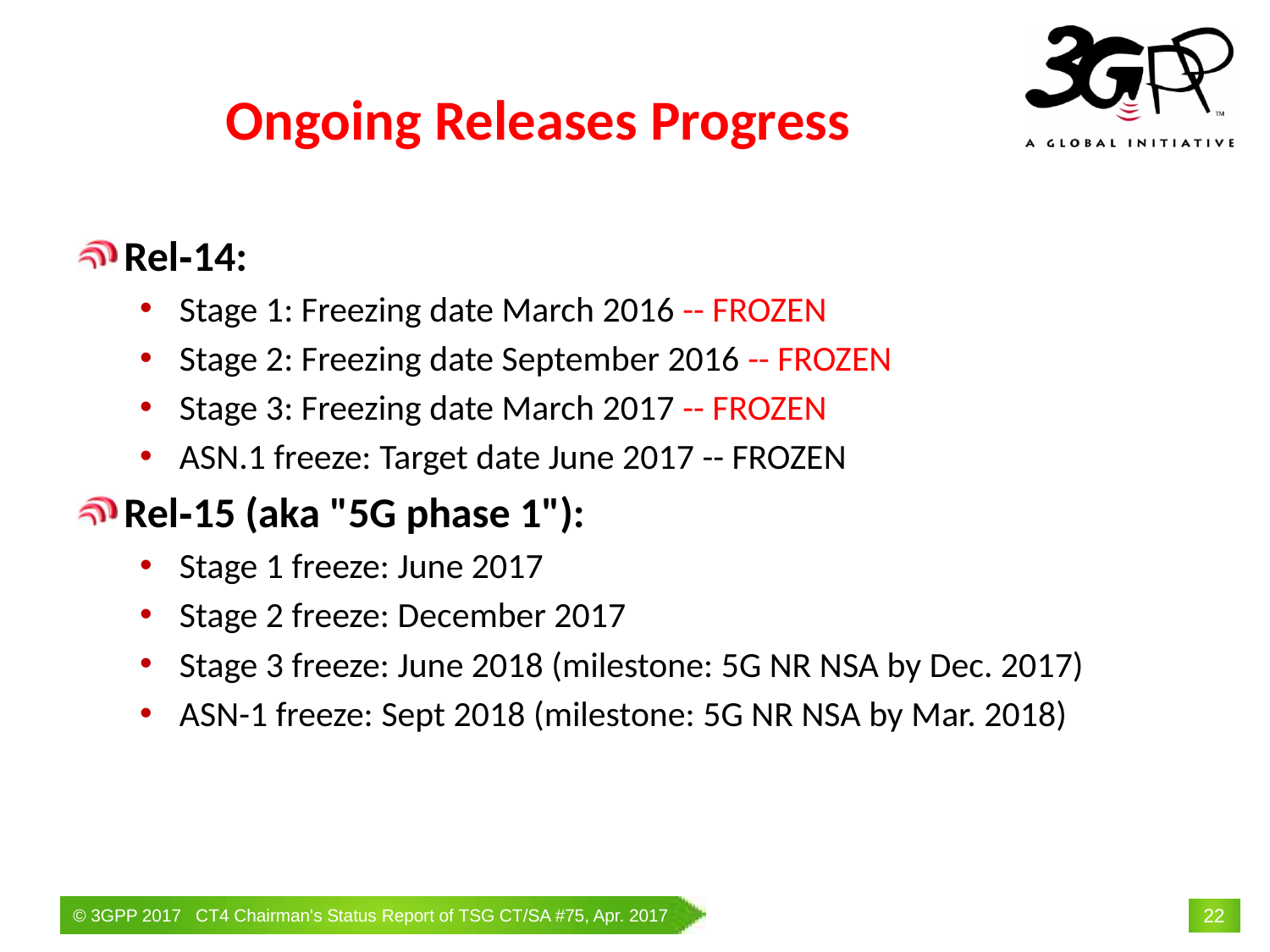

# Ongoing Releases Progress
Rel‑14:
Stage 1: Freezing date March 2016 -- FROZEN
Stage 2: Freezing date September 2016 -- FROZEN
Stage 3: Freezing date March 2017 -- FROZEN
ASN.1 freeze: Target date June 2017 -- FROZEN
Rel‑15 (aka "5G phase 1"):
Stage 1 freeze: June 2017
Stage 2 freeze: December 2017
Stage 3 freeze: June 2018 (milestone: 5G NR NSA by Dec. 2017)
ASN-1 freeze: Sept 2018 (milestone: 5G NR NSA by Mar. 2018)